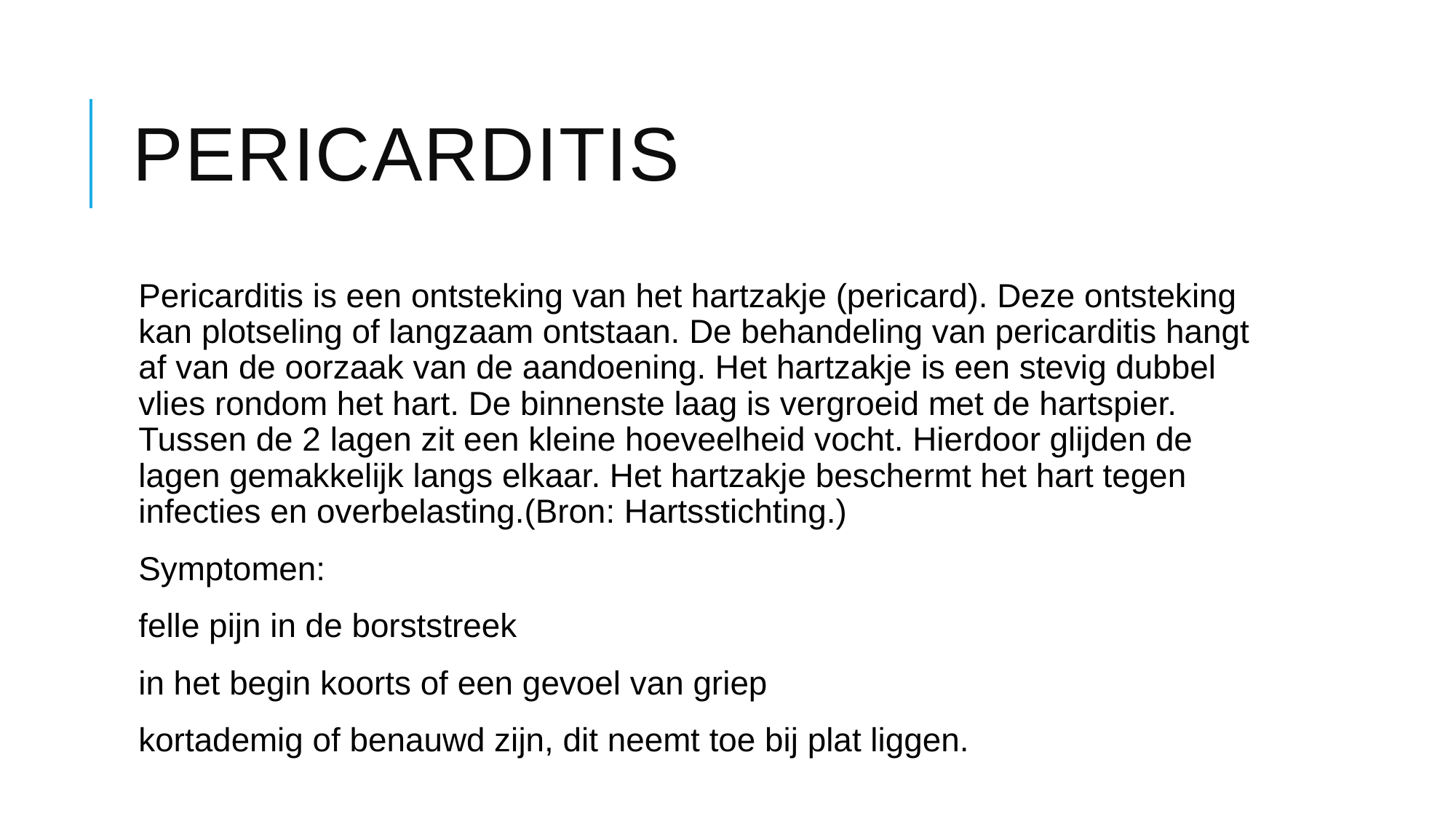

# Pericarditis
Pericarditis is een ontsteking van het hartzakje (pericard). Deze ontsteking kan plotseling of langzaam ontstaan. De behandeling van pericarditis hangt af van de oorzaak van de aandoening. Het hartzakje is een stevig dubbel vlies rondom het hart. De binnenste laag is vergroeid met de hartspier. Tussen de 2 lagen zit een kleine hoeveelheid vocht. Hierdoor glijden de lagen gemakkelijk langs elkaar. Het hartzakje beschermt het hart tegen infecties en overbelasting.(Bron: Hartsstichting.)
Symptomen:
felle pijn in de borststreek
in het begin koorts of een gevoel van griep
kortademig of benauwd zijn, dit neemt toe bij plat liggen.